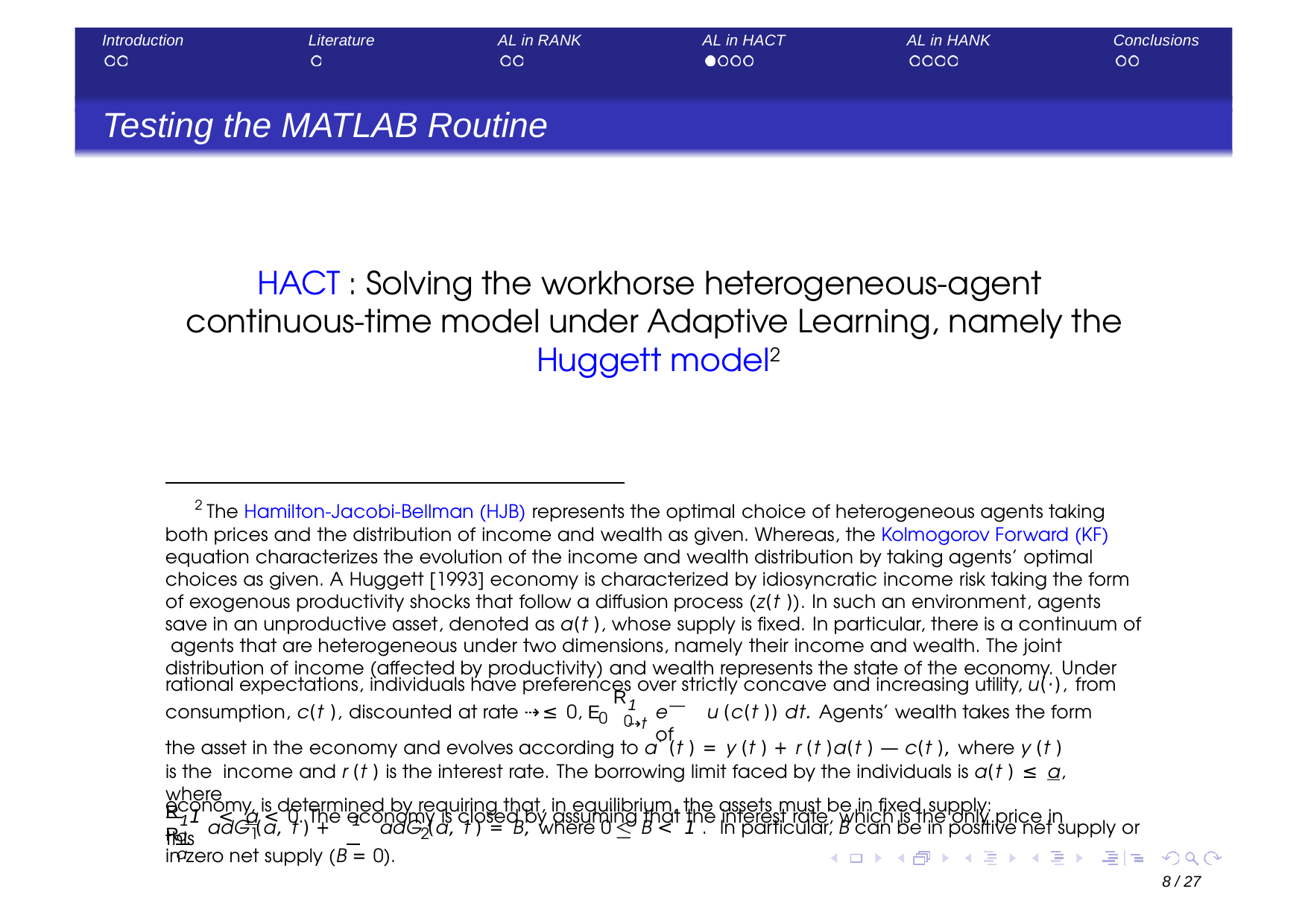

Introduction
Literature
AL in RANK
AL in HACT
AL in HANK
Conclusions

Testing the MATLAB Routine

HACT : Solving the workhorse heterogeneous-agent  continuous-time model under Adaptive Learning, namely the  Huggett model2

2 The Hamilton-Jacobi-Bellman (HJB) represents the optimal choice of heterogeneous agents taking  both prices and the distribution of income and wealth as given. Whereas, the Kolmogorov Forward (KF)  equation characterizes the evolution of the income and wealth distribution by taking agents’ optimal  choices as given. A Huggett [1993] economy is characterized by idiosyncratic income risk taking the form  of exogenous productivity shocks that follow a diffusion process (z(t )). In such an environment, agents  save in an unproductive asset, denoted as a(t ), whose supply is fixed. In particular, there is a continuum of  agents that are heterogeneous under two dimensions, namely their income and wealth. The joint  distribution of income (affected by productivity) and wealth represents the state of the economy. Under
rational expectations, individuals have preferences over strictly concave and increasing utility, u(·), from
R
1	—⇢t
consumption, c(t ), discounted at rate ⇢ ≤ 0, E
e	u (c(t )) dt. Agents’ wealth takes the form of
0
0
the asset in the economy and evolves according to a˙ (t ) = y (t ) + r (t )a(t ) — c(t ), where y (t ) is the  income and r (t ) is the interest rate. The borrowing limit faced by the individuals is a(t ) ≤ a, where
—1 < a < 0. The economy is closed by assuming that the interest rate, which is the only price in this
economy, is determined by requiring that, in equilibrium, the assets must be in fixed supply:
R	R
1	1
adG (a, t ) +	adG (a, t ) = B, where 0	B < 1. In particular, B can be in positive net supply or

1
2
a	a
in zero net supply (B = 0).

8 / 27